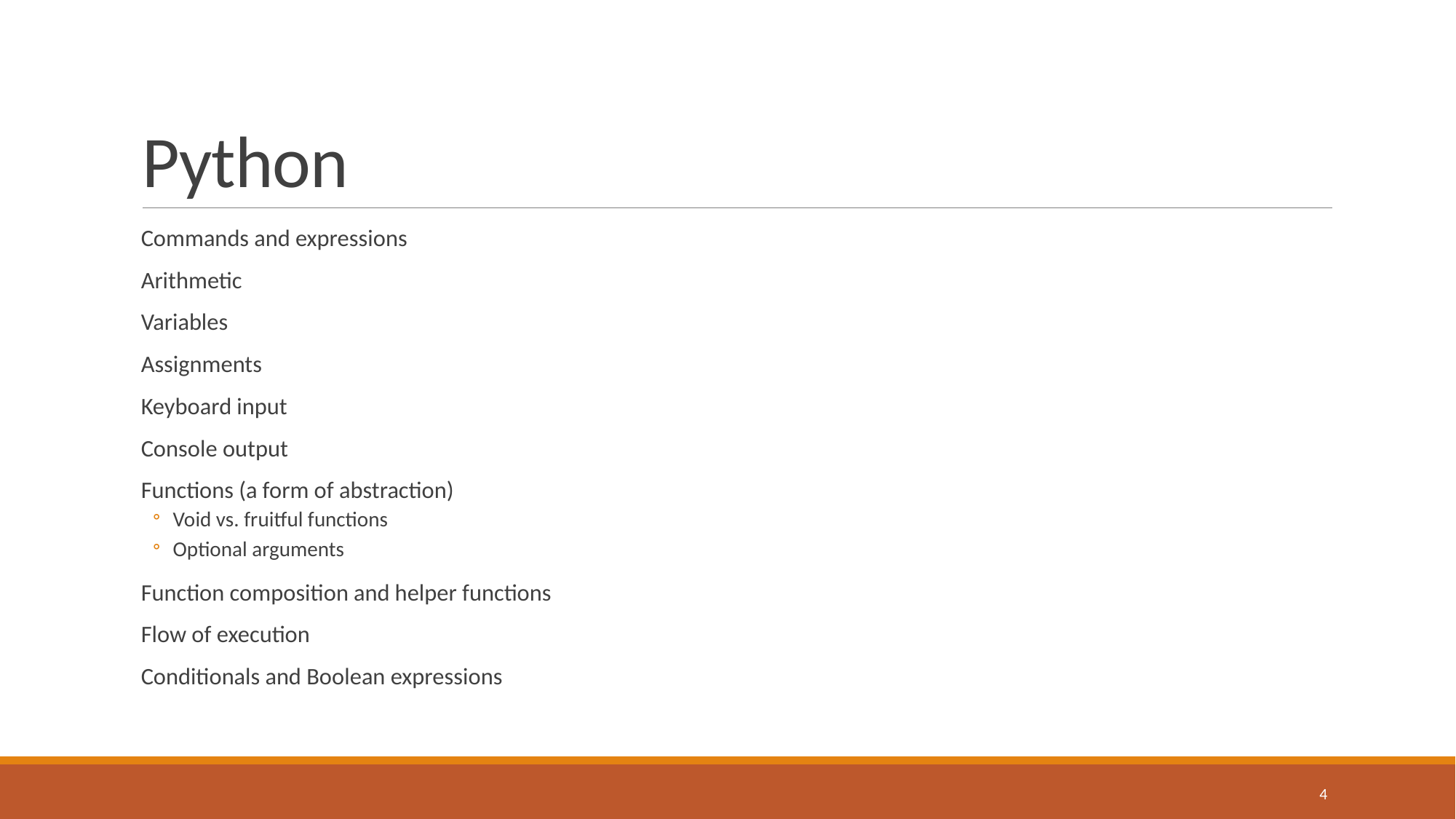

# Python
Commands and expressions
Arithmetic
Variables
Assignments
Keyboard input
Console output
Functions (a form of abstraction)
Void vs. fruitful functions
Optional arguments
Function composition and helper functions
Flow of execution
Conditionals and Boolean expressions

4